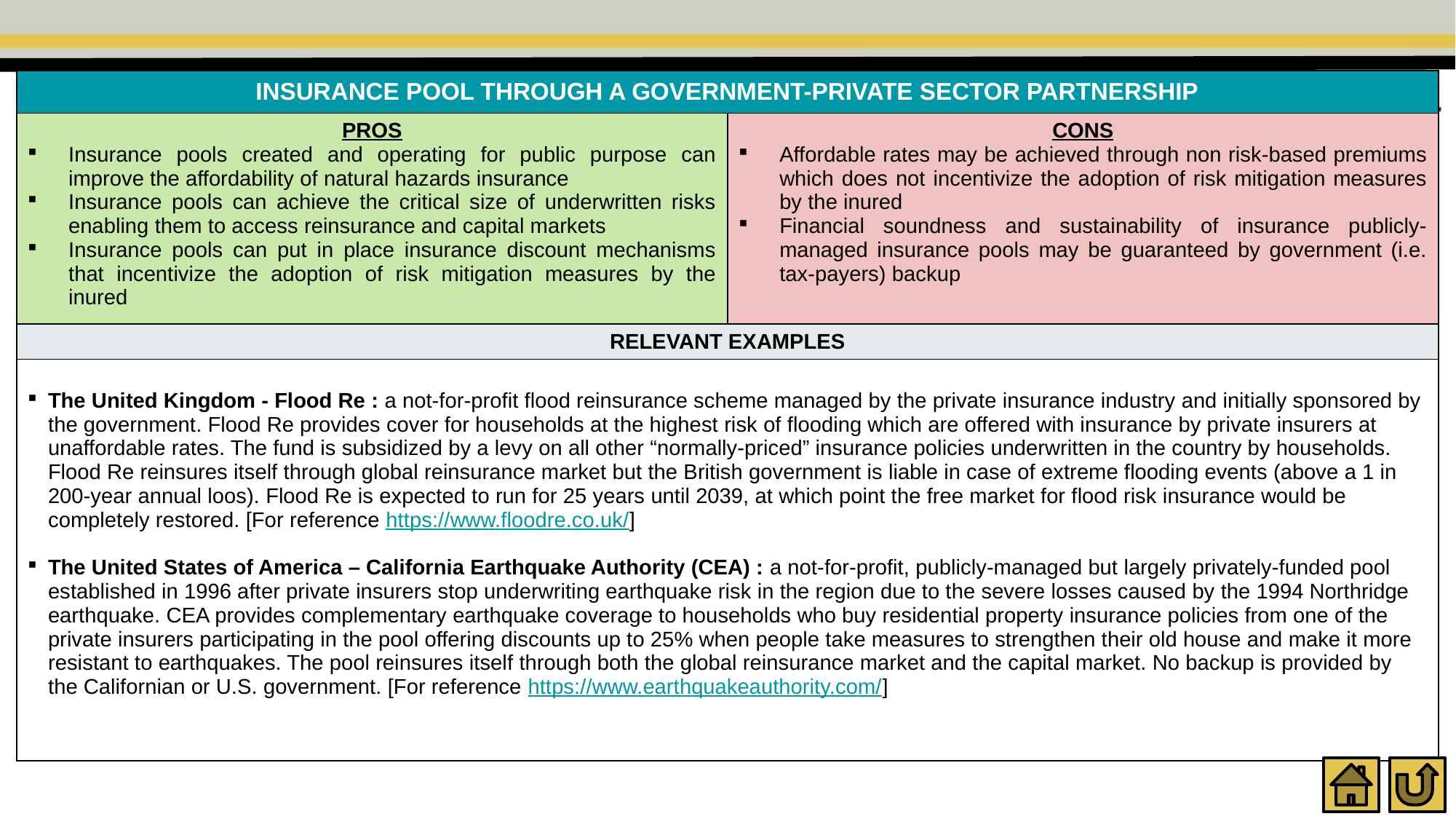

| INSURANCE POOL THROUGH A GOVERNMENT-PRIVATE SECTOR PARTNERSHIP |  |
| --- | --- |
| PROS Insurance pools created and operating for public purpose can improve the affordability of natural hazards insurance Insurance pools can achieve the critical size of underwritten risks enabling them to access reinsurance and capital markets Insurance pools can put in place insurance discount mechanisms that incentivize the adoption of risk mitigation measures by the inured | CONS Affordable rates may be achieved through non risk-based premiums which does not incentivize the adoption of risk mitigation measures by the inured Financial soundness and sustainability of insurance publicly-managed insurance pools may be guaranteed by government (i.e. tax-payers) backup |
| RELEVANT EXAMPLES |  |
| The United Kingdom - Flood Re : a not-for-profit flood reinsurance scheme managed by the private insurance industry and initially sponsored by the government. Flood Re provides cover for households at the highest risk of flooding which are offered with insurance by private insurers at unaffordable rates. The fund is subsidized by a levy on all other “normally-priced” insurance policies underwritten in the country by households. Flood Re reinsures itself through global reinsurance market but the British government is liable in case of extreme flooding events (above a 1 in 200-year annual loos). Flood Re is expected to run for 25 years until 2039, at which point the free market for flood risk insurance would be completely restored. [For reference https://www.floodre.co.uk/] The United States of America – California Earthquake Authority (CEA) : a not-for-profit, publicly-managed but largely privately-funded pool established in 1996 after private insurers stop underwriting earthquake risk in the region due to the severe losses caused by the 1994 Northridge earthquake. CEA provides complementary earthquake coverage to households who buy residential property insurance policies from one of the private insurers participating in the pool offering discounts up to 25% when people take measures to strengthen their old house and make it more resistant to earthquakes. The pool reinsures itself through both the global reinsurance market and the capital market. No backup is provided by the Californian or U.S. government. [For reference https://www.earthquakeauthority.com/] |  |